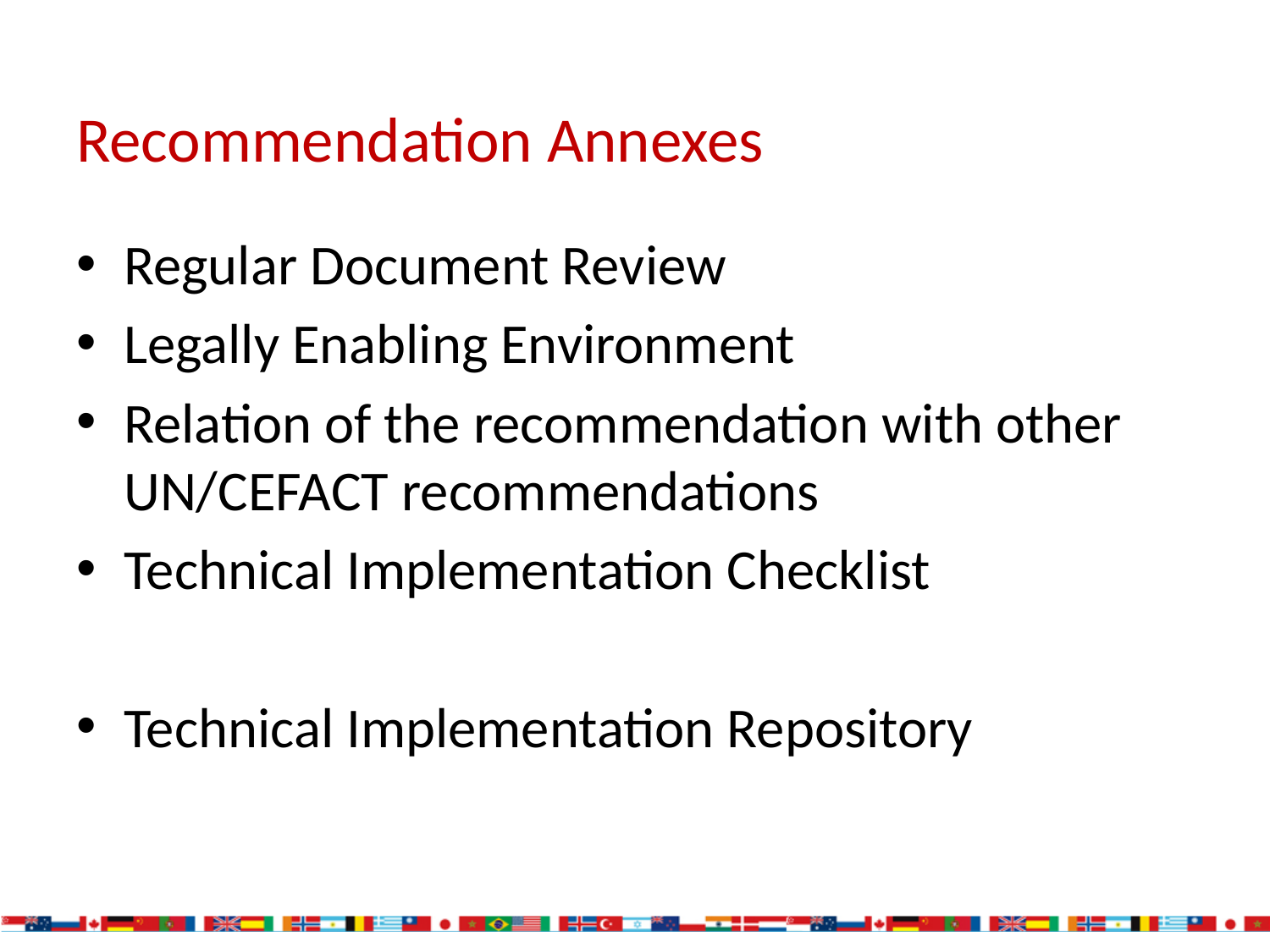

# Recommendation Annexes
Regular Document Review
Legally Enabling Environment
Relation of the recommendation with other UN/CEFACT recommendations
Technical Implementation Checklist

Technical Implementation Repository